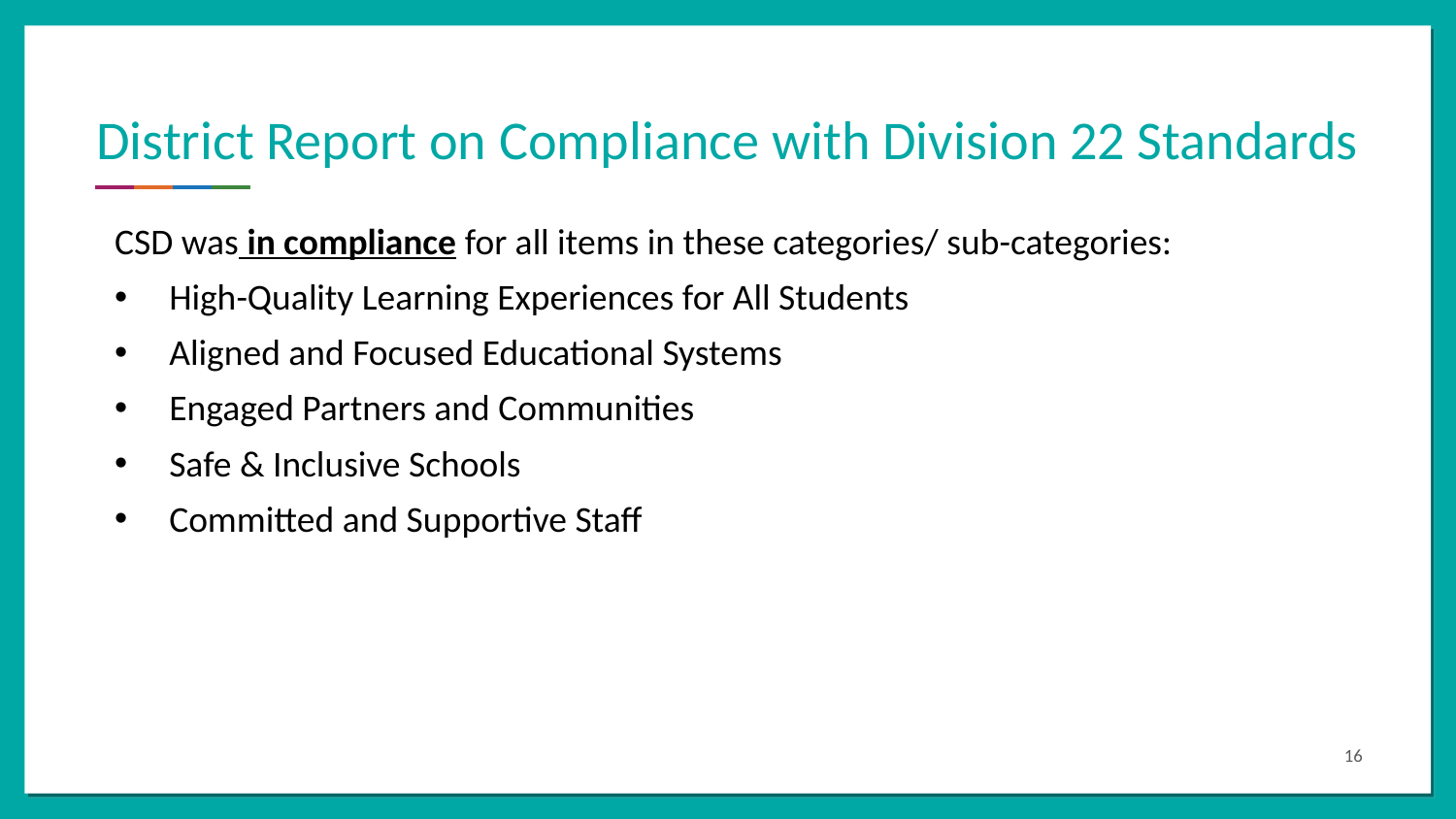

District Report on Compliance with Division 22 Standards
CSD was in compliance for all items in these categories/ sub-categories:
High-Quality Learning Experiences for All Students
Aligned and Focused Educational Systems
Engaged Partners and Communities
Safe & Inclusive Schools
Committed and Supportive Staff

16